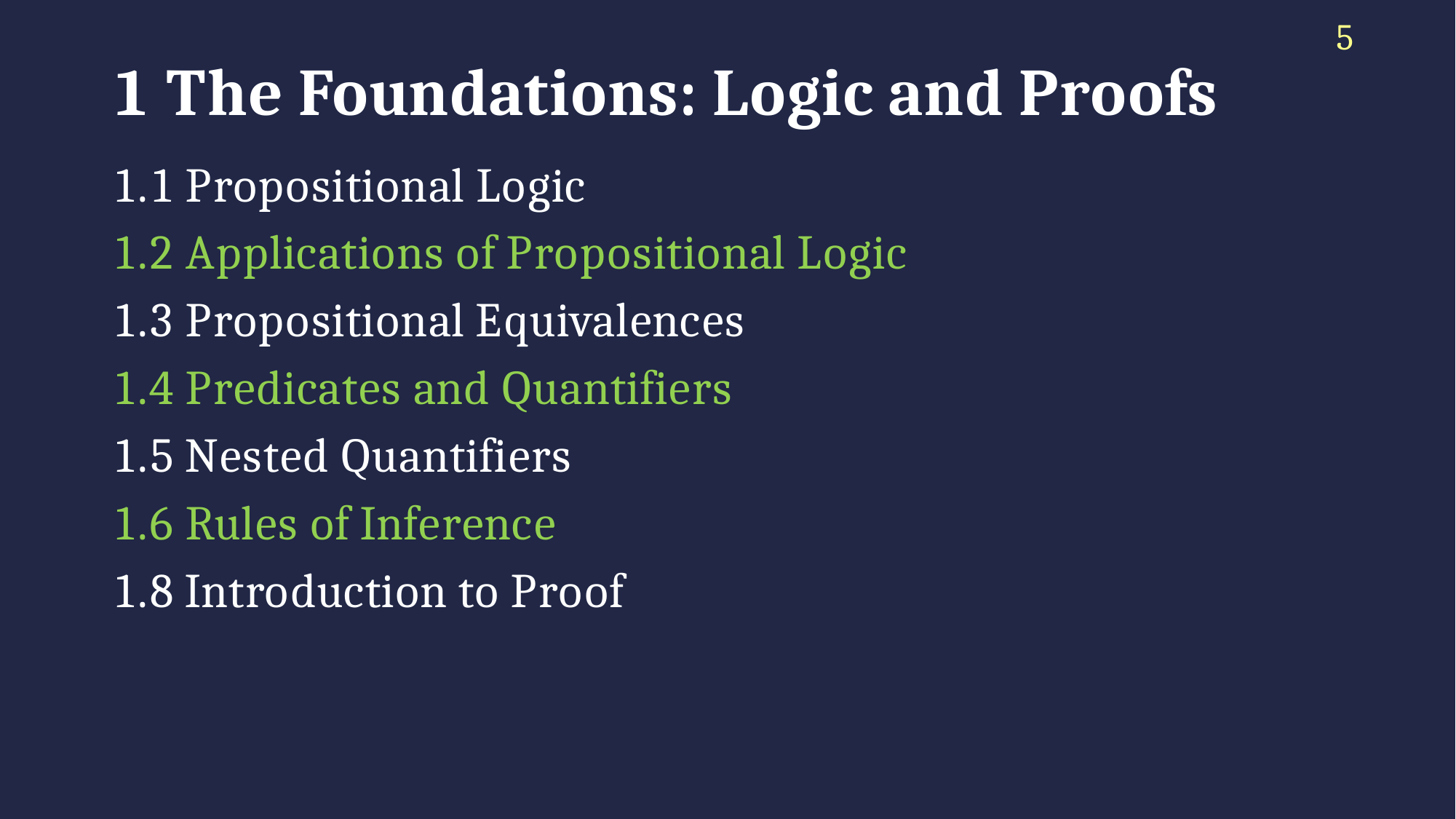

5
# 1 The Foundations: Logic and Proofs
1.1 Propositional Logic
1.2 Applications of Propositional Logic
1.3 Propositional Equivalences
1.4 Predicates and Quantifiers
1.5 Nested Quantifiers
1.6 Rules of Inference
1.8 Introduction to Proof